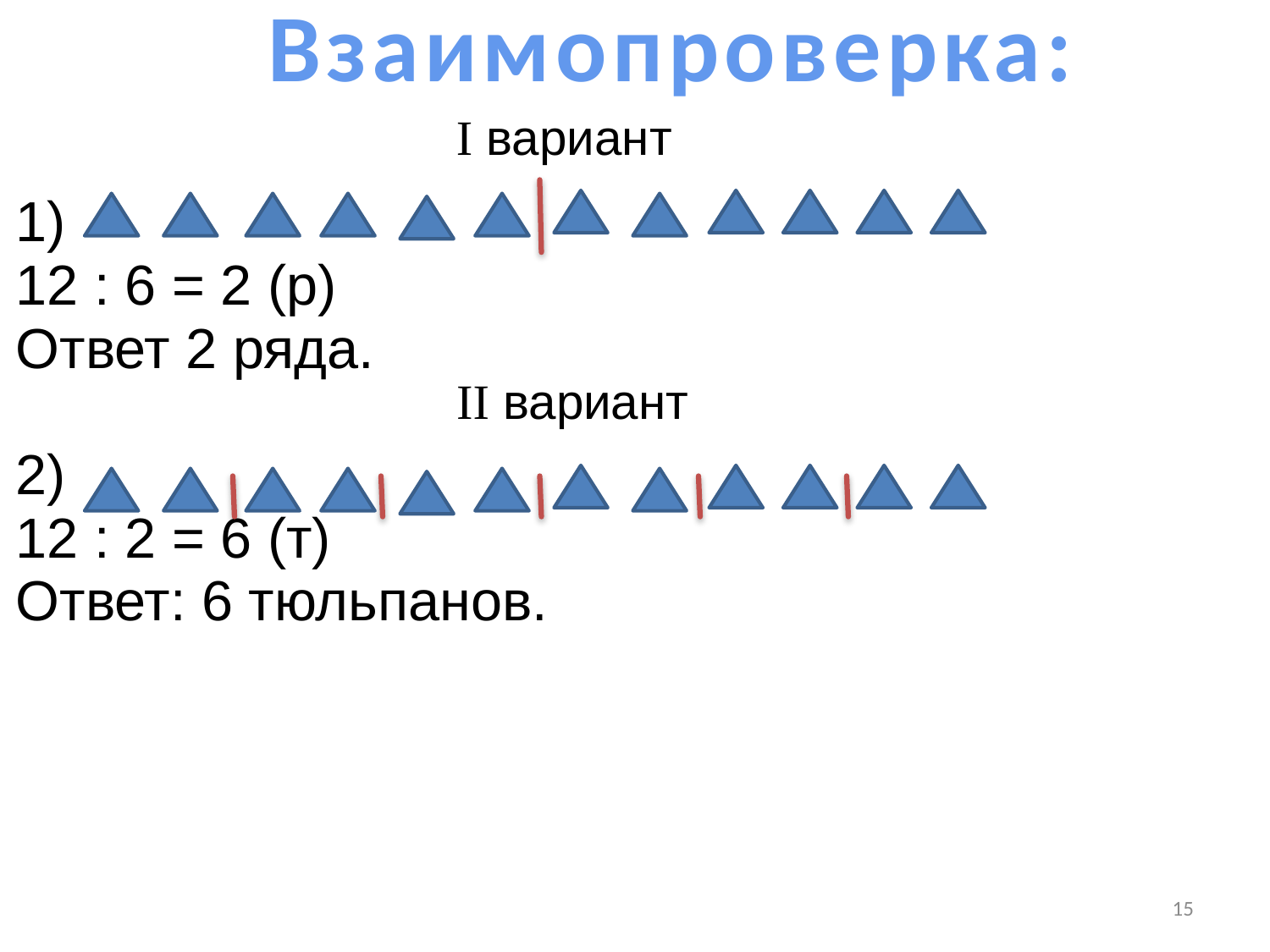

Взаимопроверка:
I вариант
| 1) 12 : 6 = 2 (р) Ответ 2 ряда. 2) 12 : 2 = 6 (т) Ответ: 6 тюльпанов. |
| --- |

II вариант

15